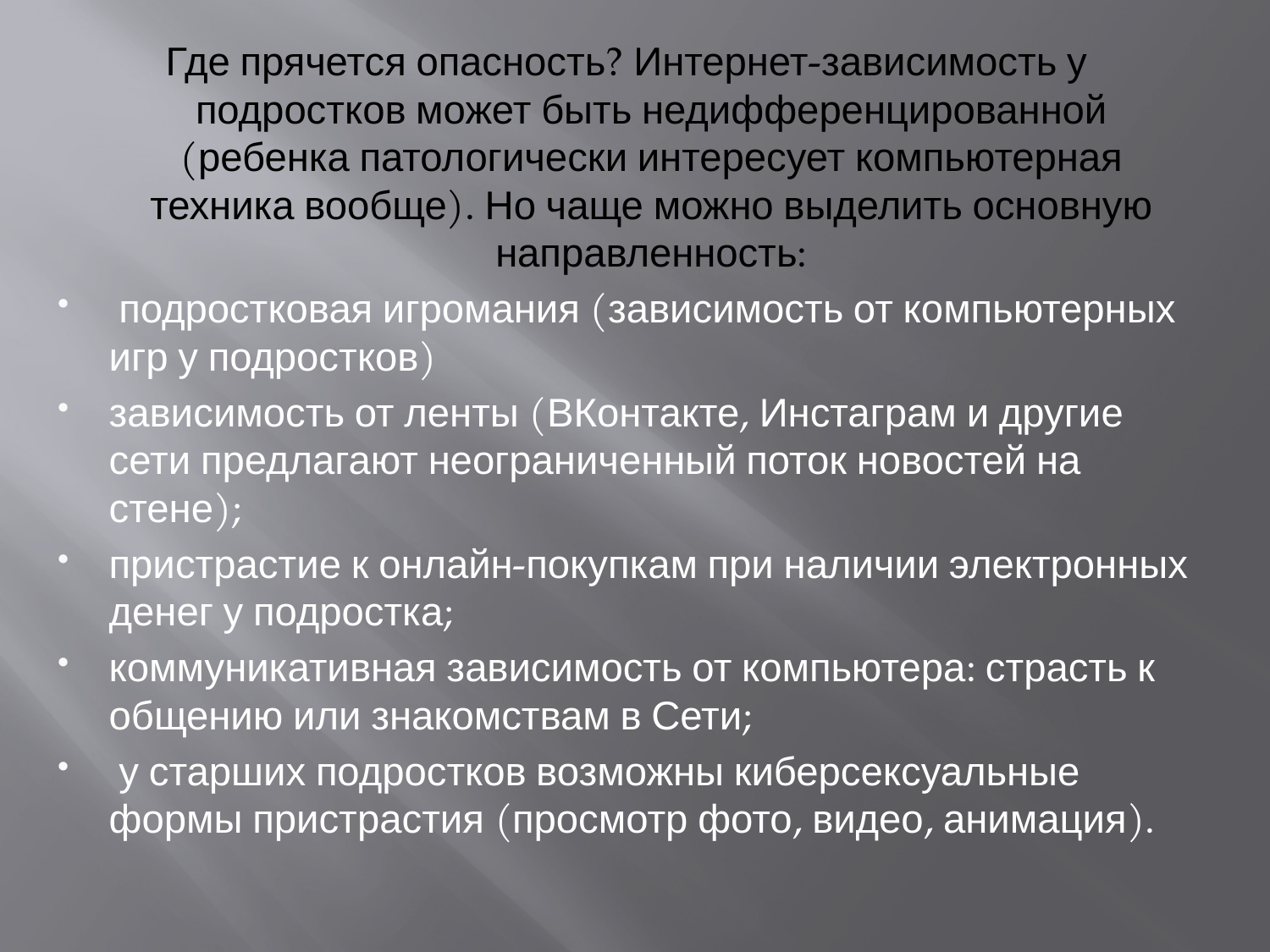

Где прячется опасность? Интернет-зависимость у подростков может быть недифференцированной (ребенка патологически интересует компьютерная техника вообще). Но чаще можно выделить основную направленность:
 подростковая игромания (зависимость от компьютерных игр у подростков)
зависимость от ленты (ВКонтакте, Инстаграм и другие сети предлагают неограниченный поток новостей на стене);
пристрастие к онлайн-покупкам при наличии электронных денег у подростка;
коммуникативная зависимость от компьютера: страсть к общению или знакомствам в Сети;
 у старших подростков возможны киберсексуальные формы пристрастия (просмотр фото, видео, анимация).